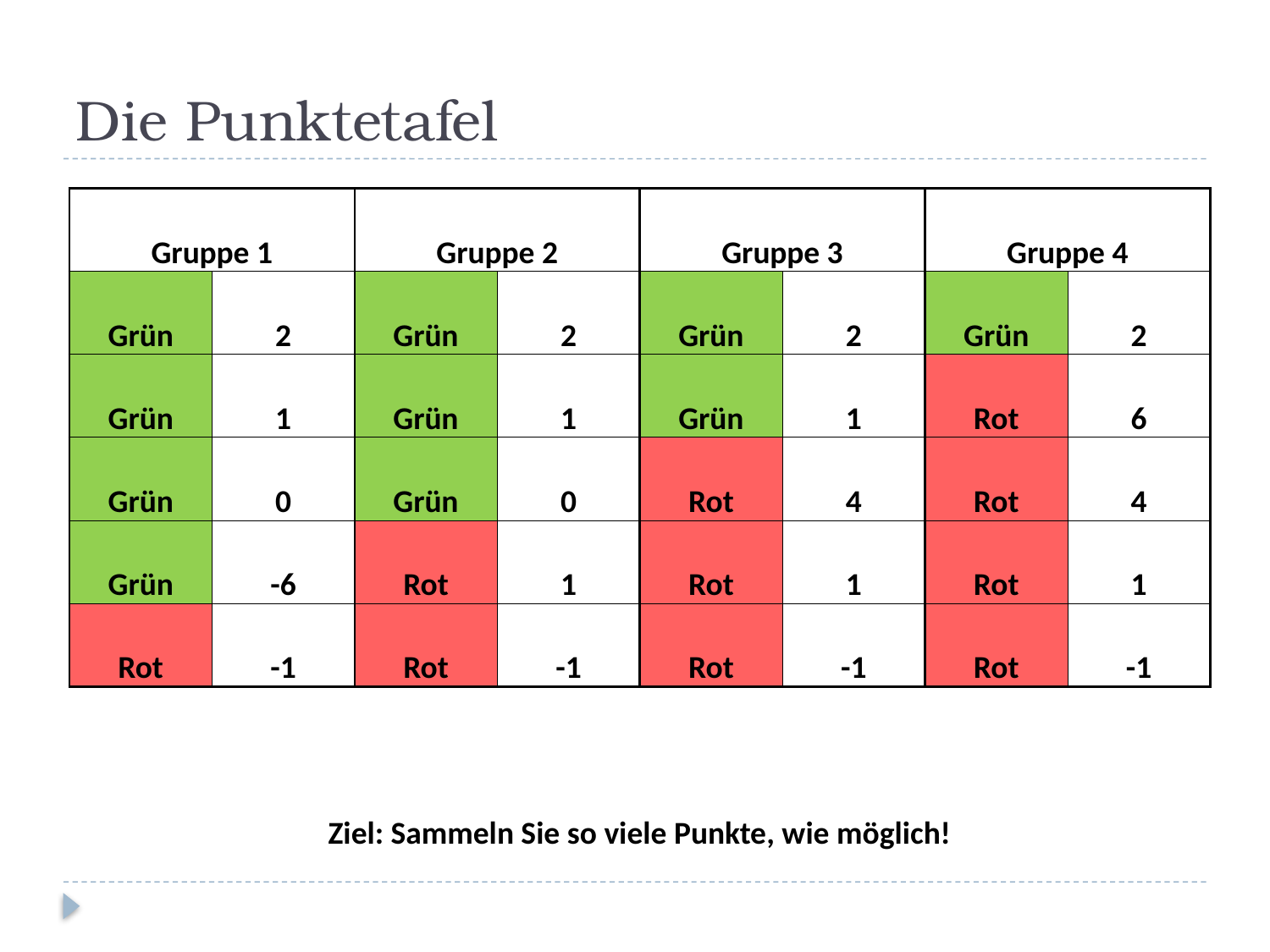

# Die Punktetafel
| Gruppe 1 |  | Gruppe 2 |  | Gruppe 3 |  | Gruppe 4 |  |
| --- | --- | --- | --- | --- | --- | --- | --- |
| Grün | 2 | Grün | 2 | Grün | 2 | Grün | 2 |
| Grün | 1 | Grün | 1 | Grün | 1 | Rot | 6 |
| Grün | 0 | Grün | 0 | Rot | 4 | Rot | 4 |
| Grün | -6 | Rot | 1 | Rot | 1 | Rot | 1 |
| Rot | -1 | Rot | -1 | Rot | -1 | Rot | -1 |
|  |  |  |  |  |  |  |  |
| Ziel: Sammeln Sie so viele Punkte, wie möglich! |  |  |  |  |  |  |  |